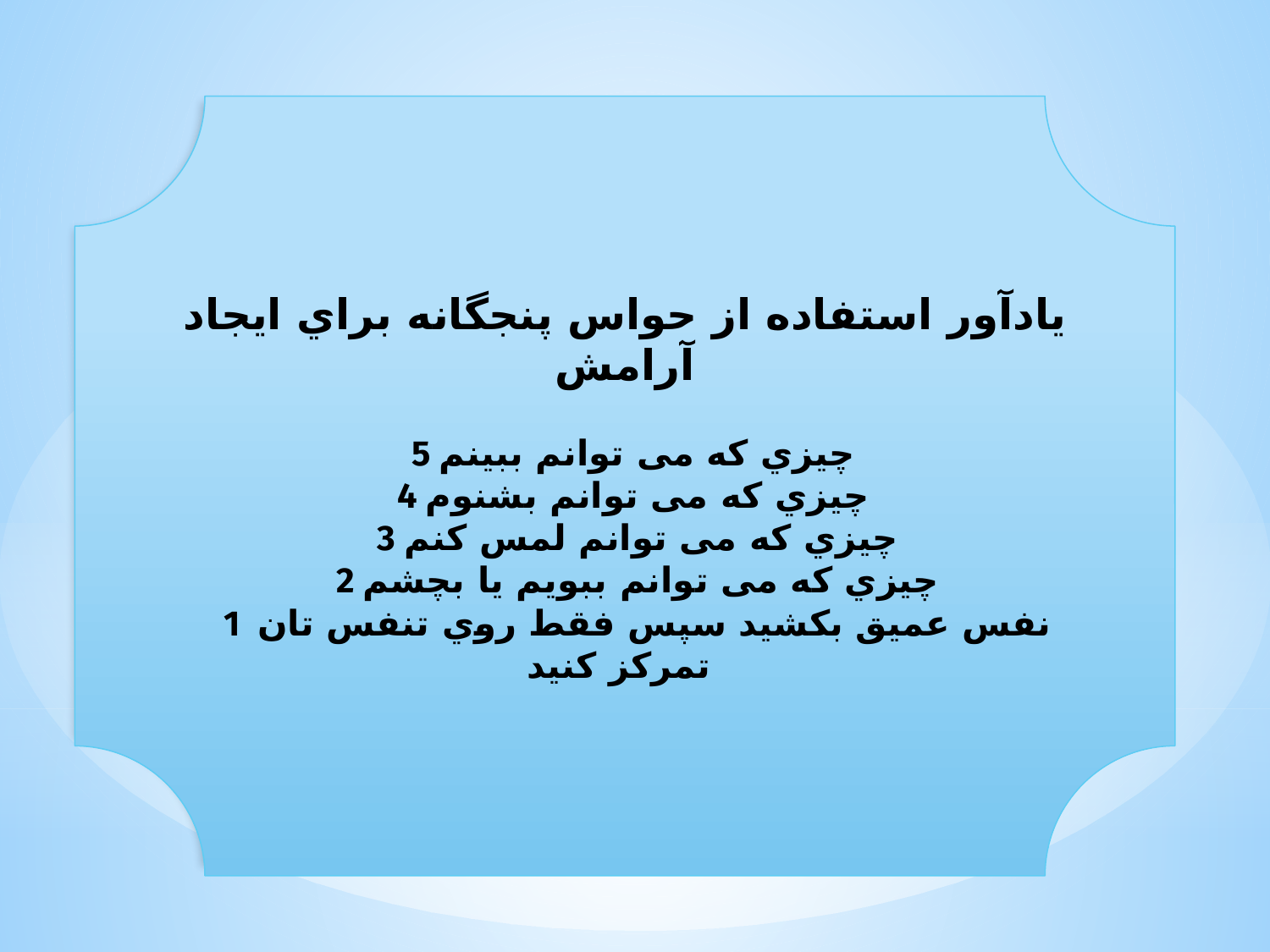

ﯾﺎدآور اﺳﺘﻔﺎده از ﺣﻮاس ﭘﻨﺠﮕﺎﻧﻪ ﺑﺮاي اﯾﺠﺎد آراﻣﺶ

  5 ﭼﯿﺰي ﮐﻪ ﻣﯽ ﺗﻮاﻧﻢ ﺑﺒﯿﻨﻢ
  4 ﭼﯿﺰي ﮐﻪ ﻣﯽ ﺗﻮاﻧﻢ ﺑﺸﻨﻮم
   3 ﭼﯿﺰي ﮐﻪ ﻣﯽ ﺗﻮاﻧﻢ ﻟﻤﺲ ﮐﻨﻢ
   2 ﭼﯿﺰي ﮐﻪ ﻣﯽ ﺗﻮاﻧﻢ ﺑﺒﻮﯾﻢ ﯾﺎ ﺑﭽﺸﻢ
   1  ﻧﻔﺲ ﻋﻤﯿﻖ ﺑﮑﺸﯿﺪ ﺳﭙﺲ ﻓﻘﻂ روي ﺗﻨﻔﺲ ﺗﺎن ﺗﻤﺮﮐﺰ ﮐﻨﯿﺪ